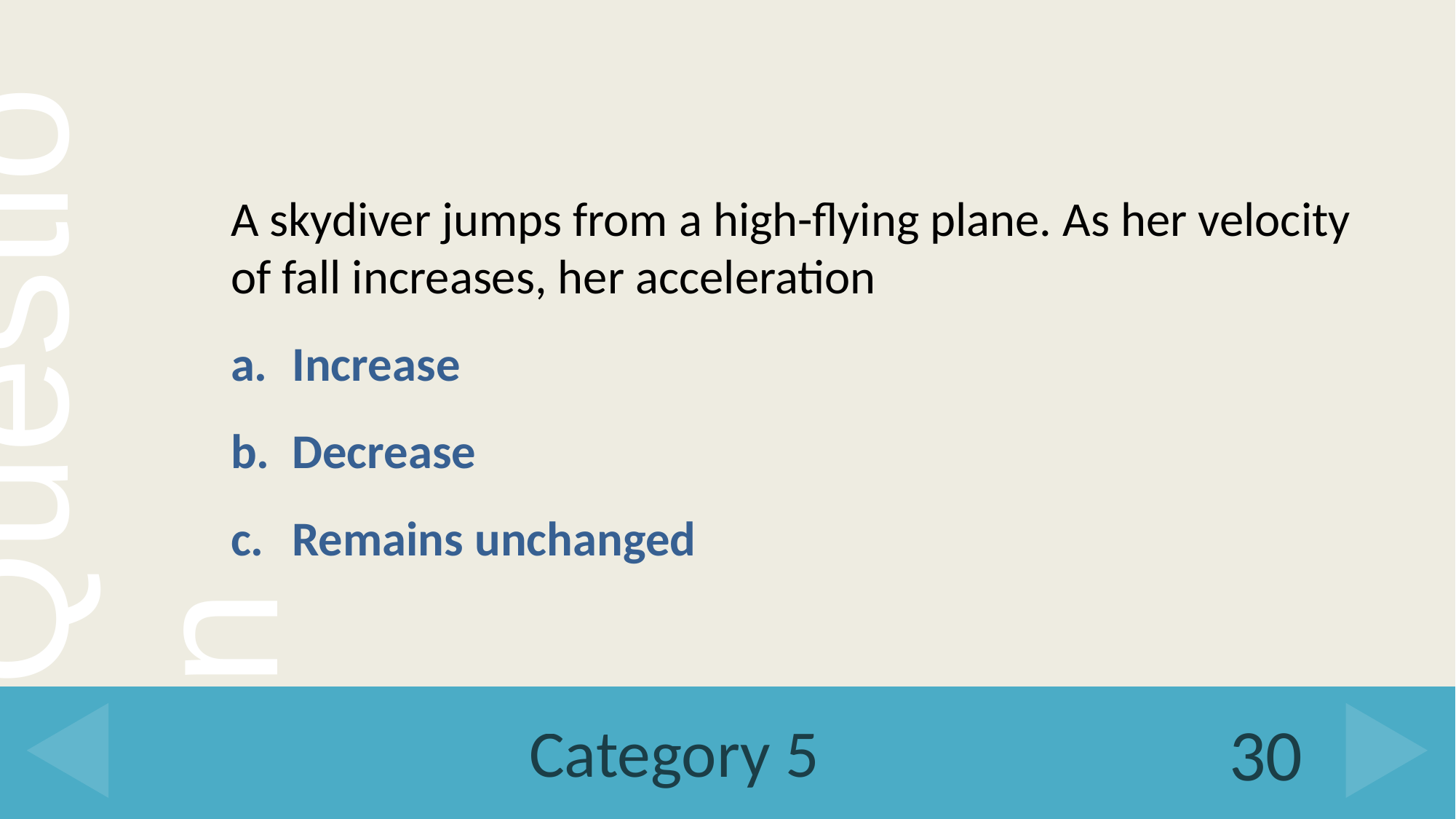

A skydiver jumps from a high-flying plane. As her velocity of fall increases, her acceleration
Increase
Decrease
Remains unchanged
# Category 5
30